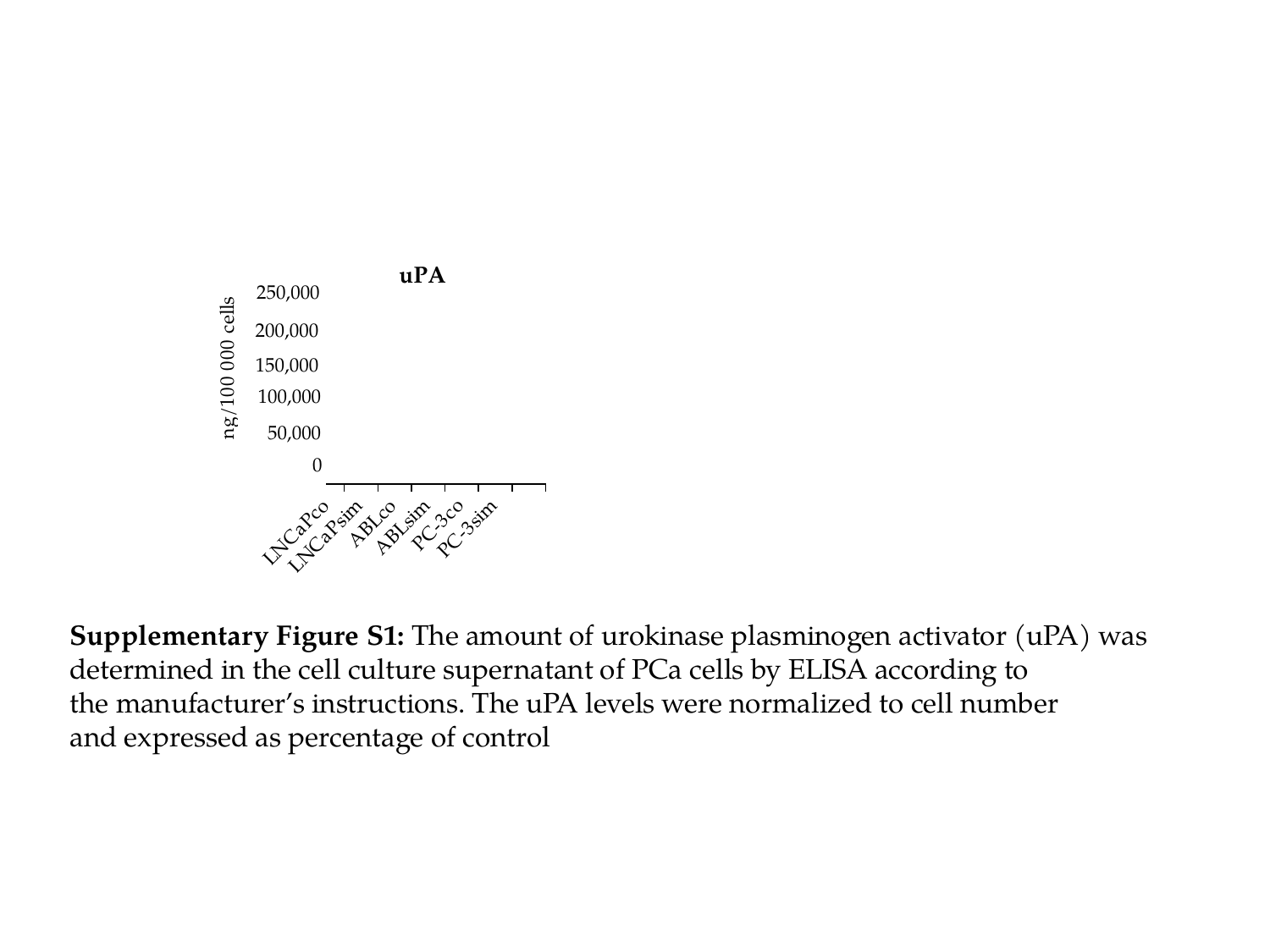

### Chart: uPA

| Category | Mean uPA(ng/100000 cells) |
|---|---|
| LNCaPco | 0.004 |
| LNCaPsim | 0.011 |
| ABLco | 0.066 |
| ABLsim | 0.009 |
| PC-3co | 137428.2126823085 |
| PC-3sim | 30198.311709651625 |
250,000

200,000
150,000
100,000
50,000
0
Supplementary Figure S1: The amount of urokinase plasminogen activator (uPA) was
determined in the cell culture supernatant of PCa cells by ELISA according to
the manufacturer’s instructions. The uPA levels were normalized to cell number
and expressed as percentage of control